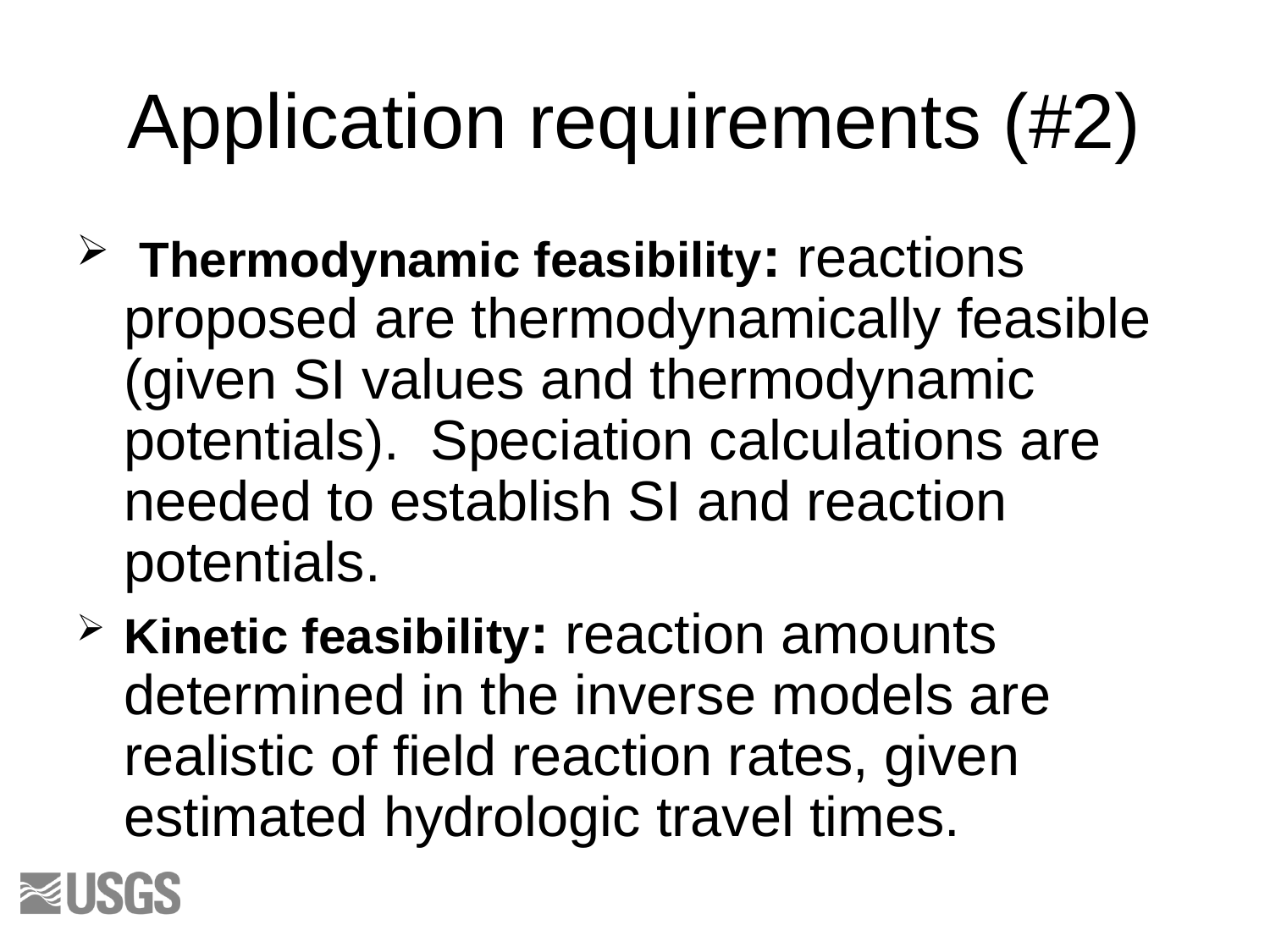

# Application requirements (#2)
 Thermodynamic feasibility: reactions proposed are thermodynamically feasible (given SI values and thermodynamic potentials).  Speciation calculations are needed to establish SI and reaction potentials.
Kinetic feasibility: reaction amounts determined in the inverse models are realistic of field reaction rates, given estimated hydrologic travel times.